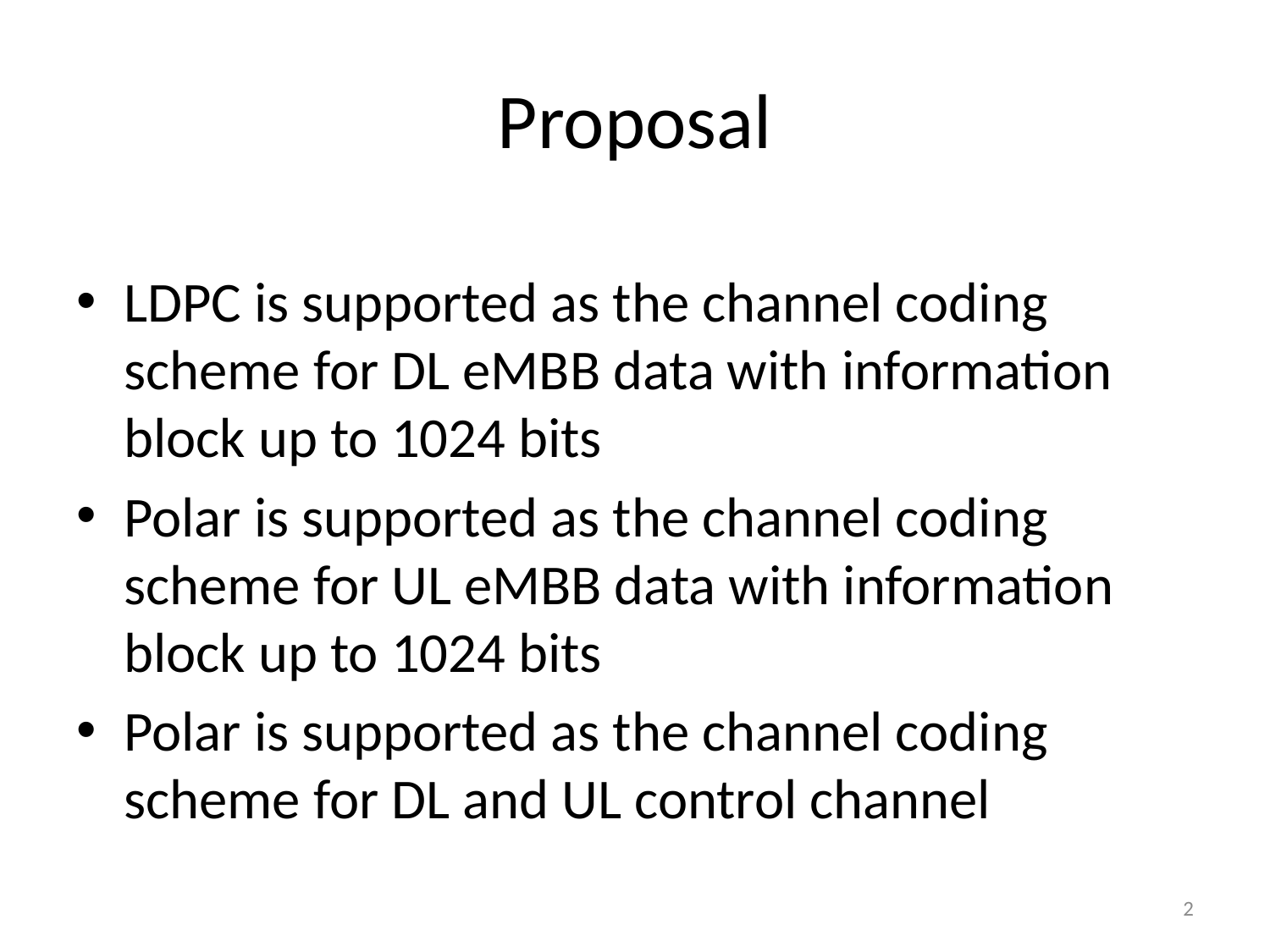

# Proposal
LDPC is supported as the channel coding scheme for DL eMBB data with information block up to 1024 bits
Polar is supported as the channel coding scheme for UL eMBB data with information block up to 1024 bits
Polar is supported as the channel coding scheme for DL and UL control channel

2